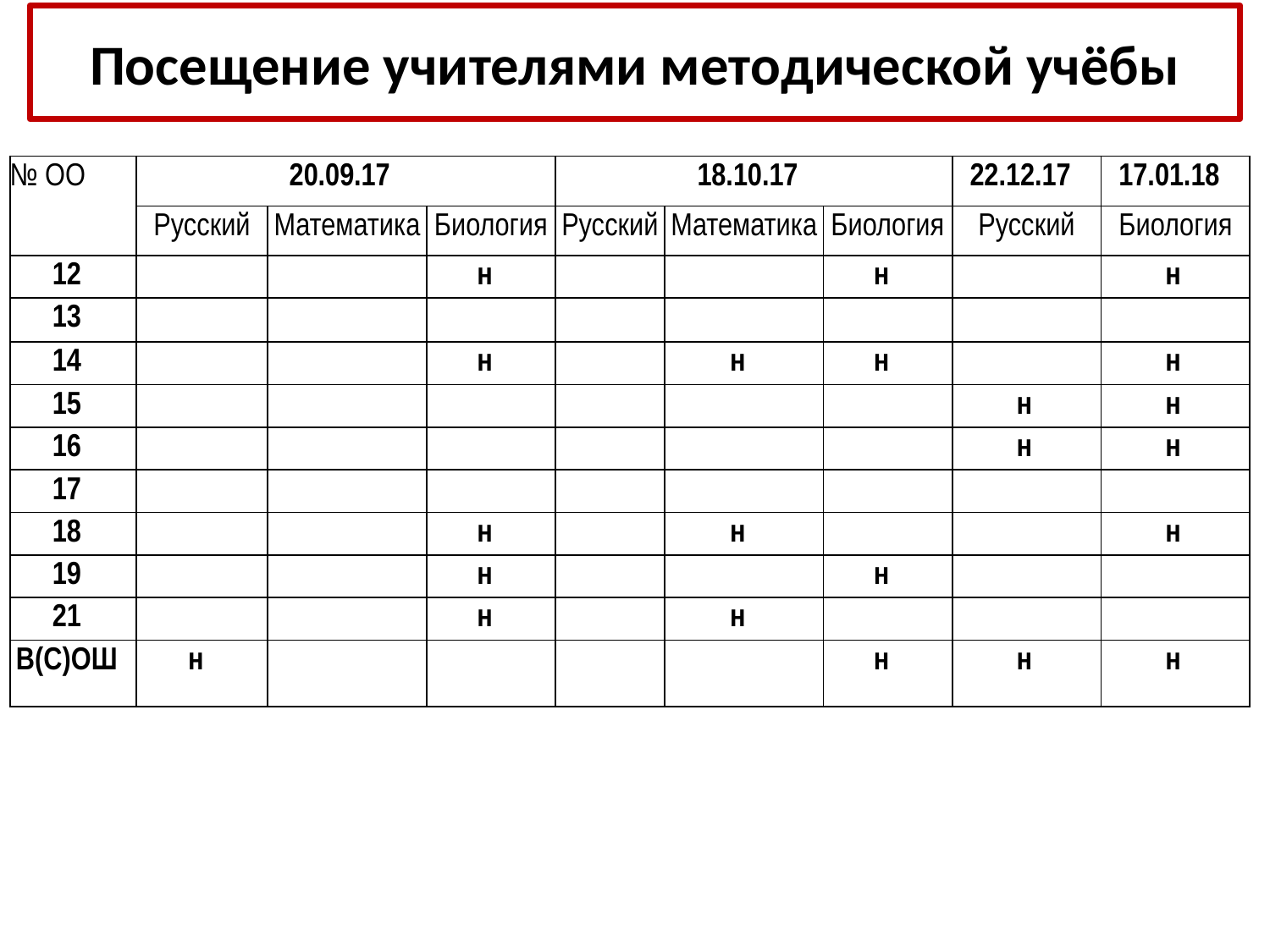

# Посещение учителями методической учёбы
| № ОО | 20.09.17 |  |  | 18.10.17 |  |  | 22.12.17 | 17.01.18 |
| --- | --- | --- | --- | --- | --- | --- | --- | --- |
|  | Русский | Математика | Биология | Русский | Математика | Биология | Русский | Биология |
| 12 |  |  | н |  |  | н |  | н |
| 13 |  |  |  |  |  |  |  |  |
| 14 |  |  | н |  | н | н |  | н |
| 15 |  |  |  |  |  |  | н | н |
| 16 |  |  |  |  |  |  | н | н |
| 17 |  |  |  |  |  |  |  |  |
| 18 |  |  | н |  | н |  |  | н |
| 19 |  |  | н |  |  | н |  |  |
| 21 |  |  | н |  | н |  |  |  |
| В(С)ОШ | н |  |  |  |  | н | н | н |